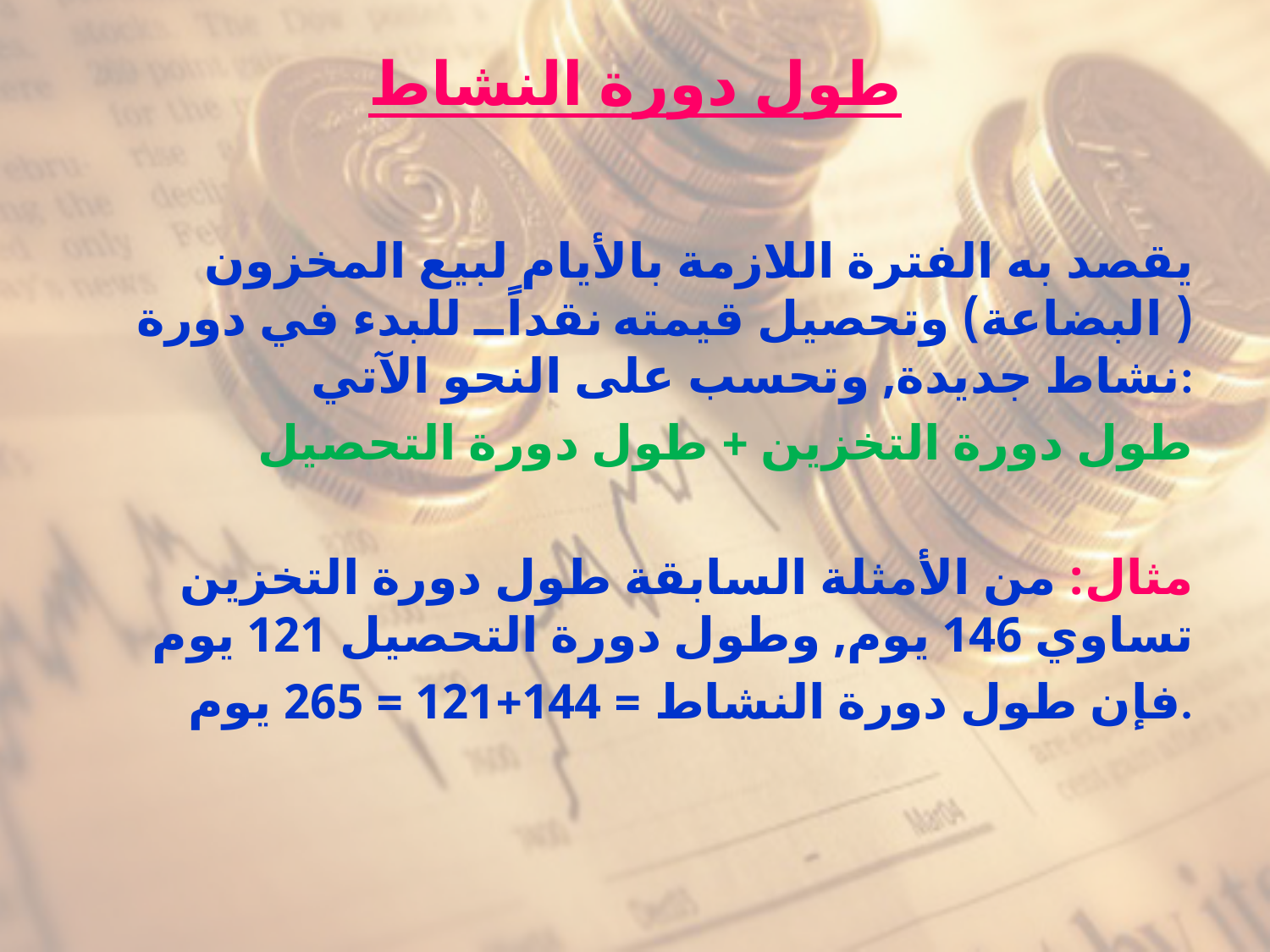

# طول دورة النشاط

يقصد به الفترة اللازمة بالأيام لبيع المخزون ( البضاعة) وتحصيل قيمته نقداً للبدء في دورة نشاط جديدة, وتحسب على النحو الآتي:
        طول دورة التخزين + طول دورة التحصيل

مثال: من الأمثلة السابقة طول دورة التخزين تساوي 146 يوم, وطول دورة التحصيل 121 يوم
فإن طول دورة النشاط = 144+121 = 265 يوم.